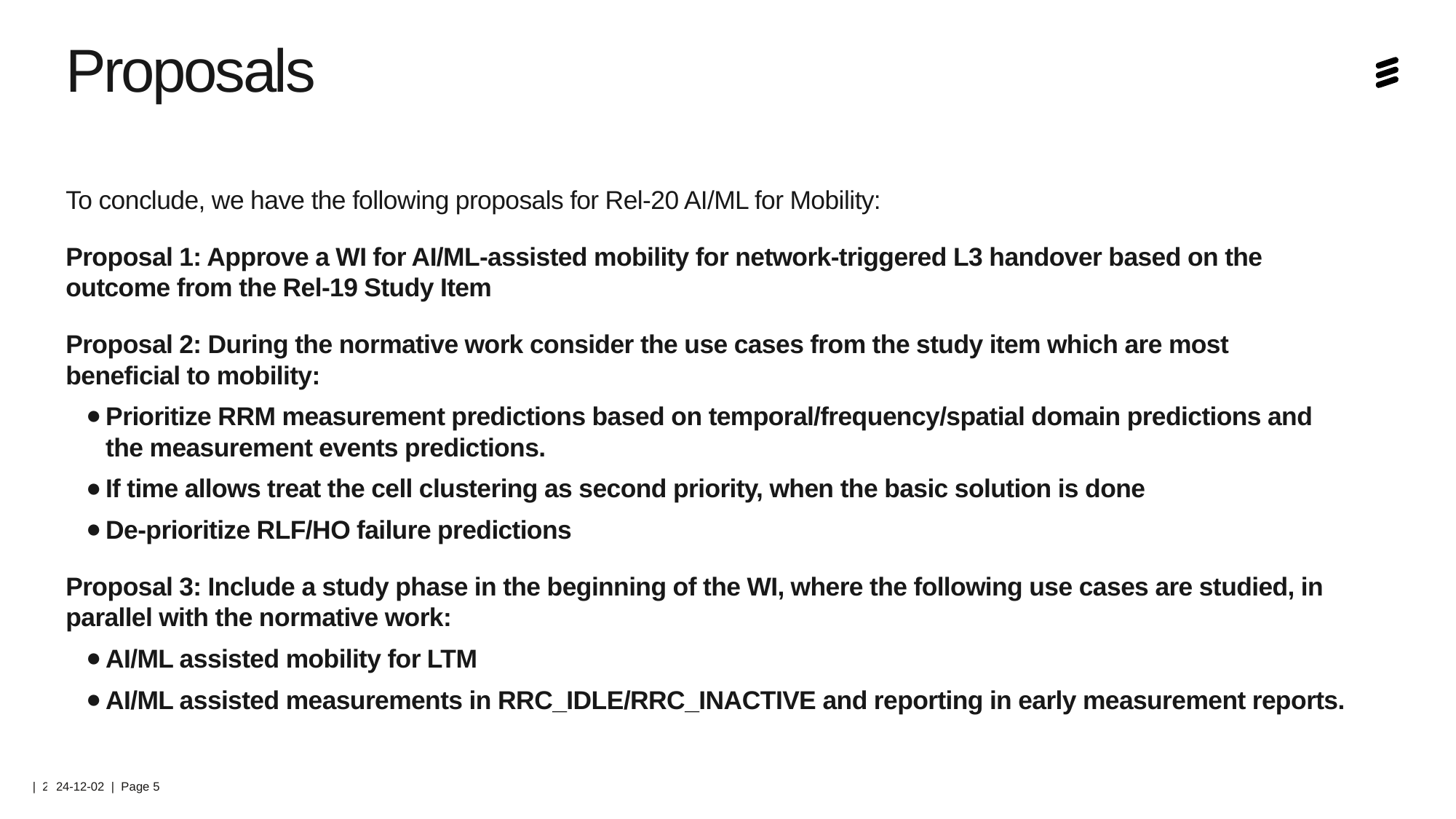

# Proposals
To conclude, we have the following proposals for Rel-20 AI/ML for Mobility:
Proposal 1: Approve a WI for AI/ML-assisted mobility for network-triggered L3 handover based on the outcome from the Rel-19 Study Item
Proposal 2: During the normative work consider the use cases from the study item which are most beneficial to mobility:
Prioritize RRM measurement predictions based on temporal/frequency/spatial domain predictions and the measurement events predictions.
If time allows treat the cell clustering as second priority, when the basic solution is done
De-prioritize RLF/HO failure predictions
Proposal 3: Include a study phase in the beginning of the WI, where the following use cases are studied, in parallel with the normative work:
AI/ML assisted mobility for LTM
AI/ML assisted measurements in RRC_IDLE/RRC_INACTIVE and reporting in early measurement reports.